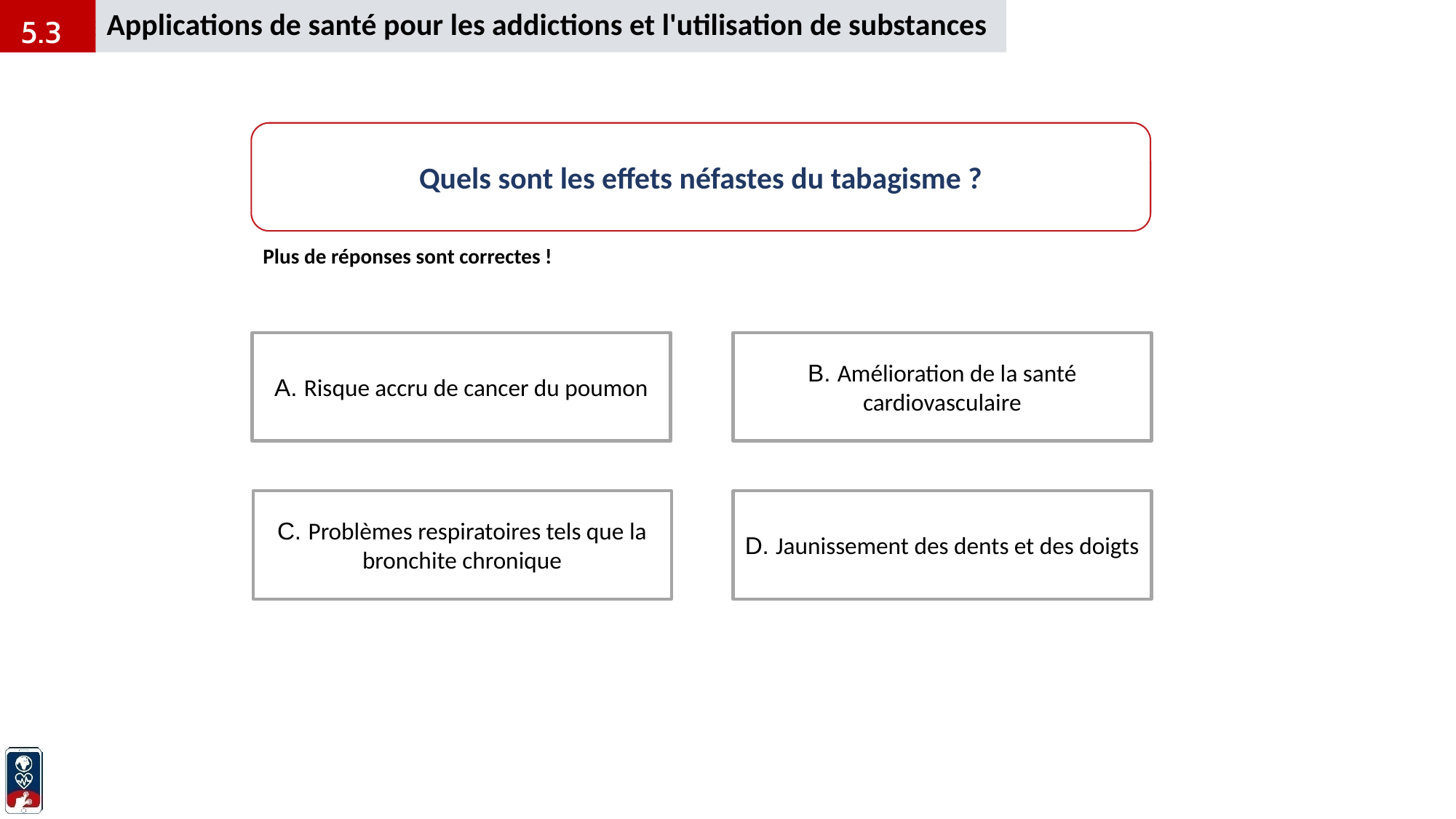

Applications de santé pour les addictions et l'utilisation de substances
5.3
Quels sont les effets néfastes du tabagisme ?
Plus de réponses sont correctes !
B. Amélioration de la santé cardiovasculaire
A. Risque accru de cancer du poumon
C. Problèmes respiratoires tels que la bronchite chronique
D. Jaunissement des dents et des doigts